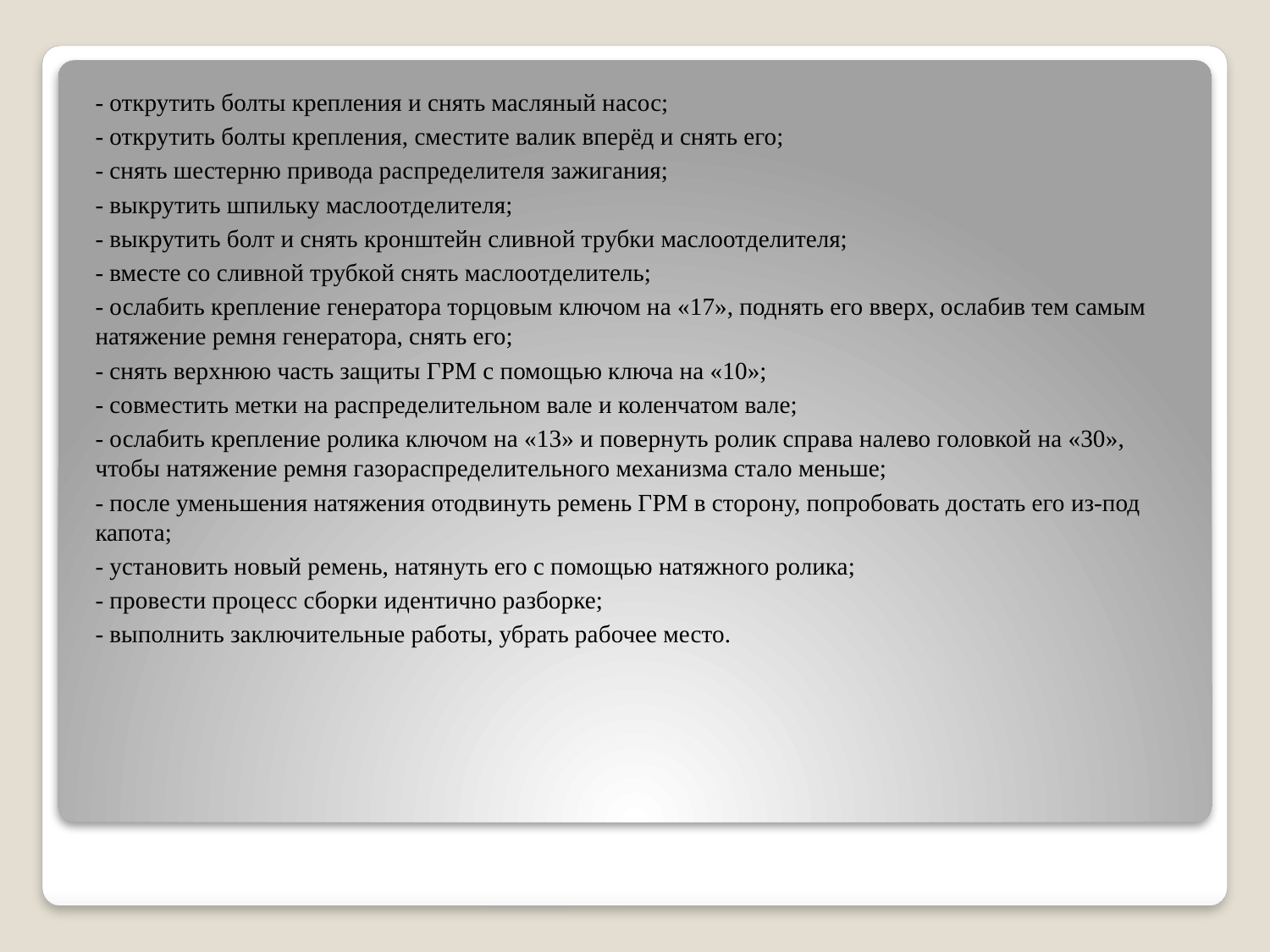

- открутить болты крепления и снять масляный насос;
- открутить болты крепления, сместите валик вперёд и снять его;
- снять шестерню привода распределителя зажигания;
- выкрутить шпильку маслоотделителя;
- выкрутить болт и снять кронштейн сливной трубки маслоотделителя;
- вместе со сливной трубкой снять маслоотделитель;
- ослабить крепление генератора торцовым ключом на «17», поднять его вверх, ослабив тем самым натяжение ремня генератора, снять его;
- снять верхнюю часть защиты ГРМ с помощью ключа на «10»;
- совместить метки на распределительном вале и коленчатом вале;
- ослабить крепление ролика ключом на «13» и повернуть ролик справа налево головкой на «30», чтобы натяжение ремня газораспределительного механизма стало меньше;
- после уменьшения натяжения отодвинуть ремень ГРМ в сторону, попробовать достать его из-под капота;
- установить новый ремень, натянуть его с помощью натяжного ролика;
- провести процесс сборки идентично разборке;
- выполнить заключительные работы, убрать рабочее место.